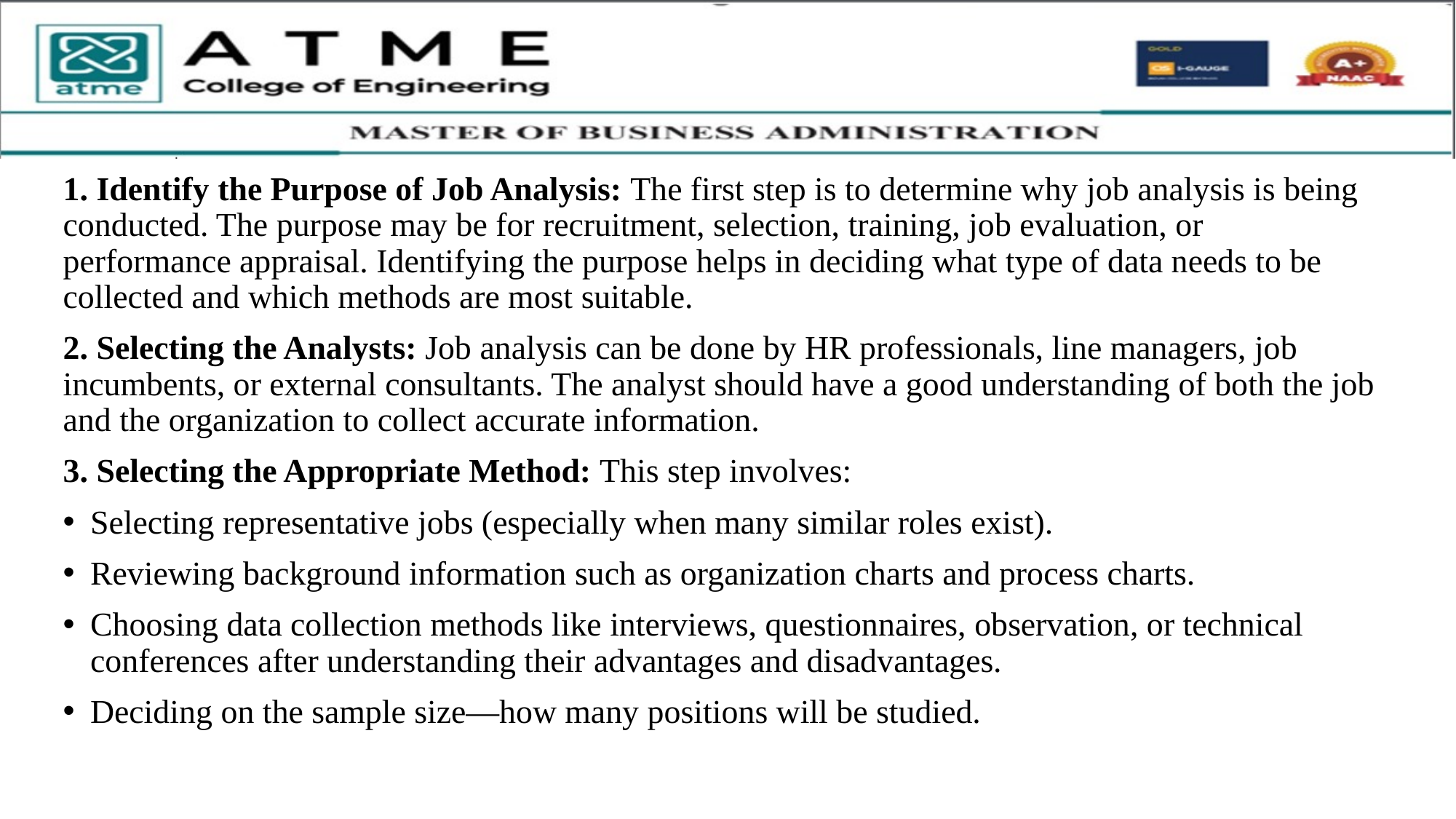

1. Identify the Purpose of Job Analysis: The first step is to determine why job analysis is being conducted. The purpose may be for recruitment, selection, training, job evaluation, or performance appraisal. Identifying the purpose helps in deciding what type of data needs to be collected and which methods are most suitable.
2. Selecting the Analysts: Job analysis can be done by HR professionals, line managers, job incumbents, or external consultants. The analyst should have a good understanding of both the job and the organization to collect accurate information.
3. Selecting the Appropriate Method: This step involves:
Selecting representative jobs (especially when many similar roles exist).
Reviewing background information such as organization charts and process charts.
Choosing data collection methods like interviews, questionnaires, observation, or technical conferences after understanding their advantages and disadvantages.
Deciding on the sample size—how many positions will be studied.